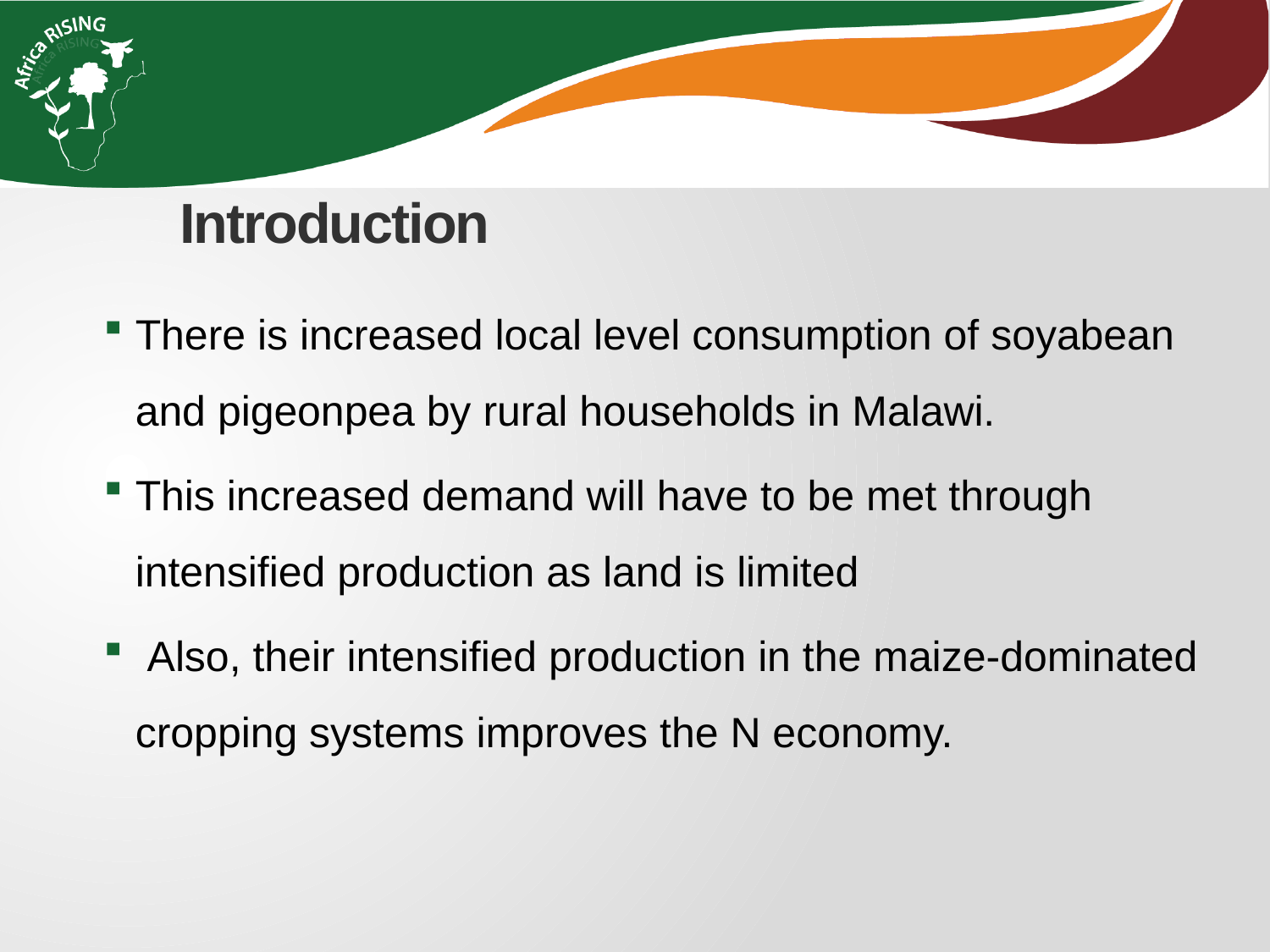

# Introduction
There is increased local level consumption of soyabean and pigeonpea by rural households in Malawi.
This increased demand will have to be met through intensified production as land is limited
 Also, their intensified production in the maize-dominated cropping systems improves the N economy.